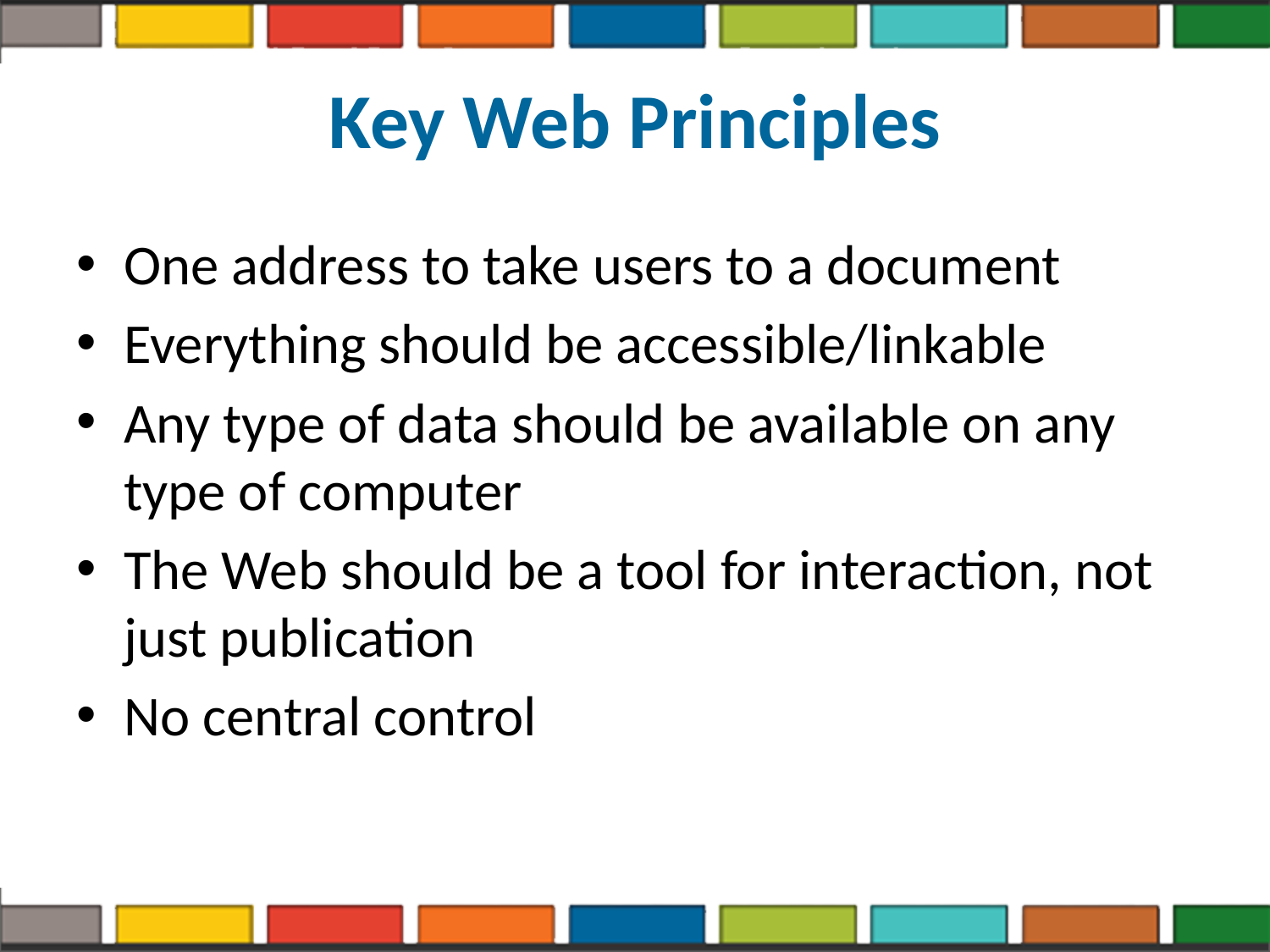

# Key Web Principles
One address to take users to a document
Everything should be accessible/linkable
Any type of data should be available on any type of computer
The Web should be a tool for interaction, not just publication
No central control